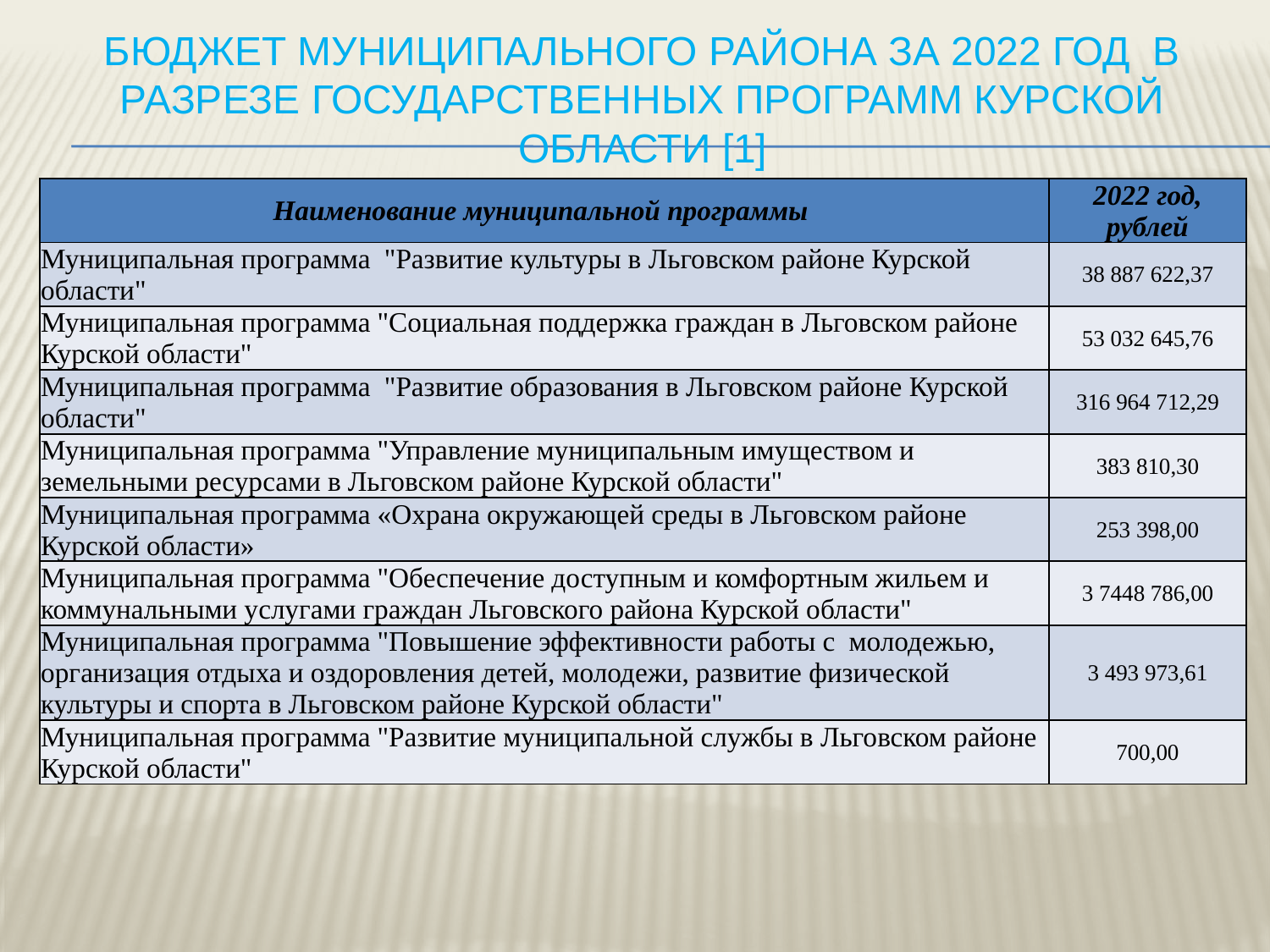

# Бюджет муниципального района за 2022 год  в разрезе государственных программ Курской области [1]
| Наименование муниципальной программы | 2022 год, рублей |
| --- | --- |
| Муниципальная программа "Развитие культуры в Льговском районе Курской области" | 38 887 622,37 |
| Муниципальная программа "Социальная поддержка граждан в Льговском районе Курской области" | 53 032 645,76 |
| Муниципальная программа "Развитие образования в Льговском районе Курской области" | 316 964 712,29 |
| Муниципальная программа "Управление муниципальным имуществом и земельными ресурсами в Льговском районе Курской области" | 383 810,30 |
| Муниципальная программа «Охрана окружающей среды в Льговском районе Курской области» | 253 398,00 |
| Муниципальная программа "Обеспечение доступным и комфортным жильем и коммунальными услугами граждан Льговского района Курской области" | 3 7448 786,00 |
| Муниципальная программа "Повышение эффективности работы с молодежью, организация отдыха и оздоровления детей, молодежи, развитие физической культуры и спорта в Льговском районе Курской области" | 3 493 973,61 |
| Муниципальная программа "Развитие муниципальной службы в Льговском районе Курской области" | 700,00 |